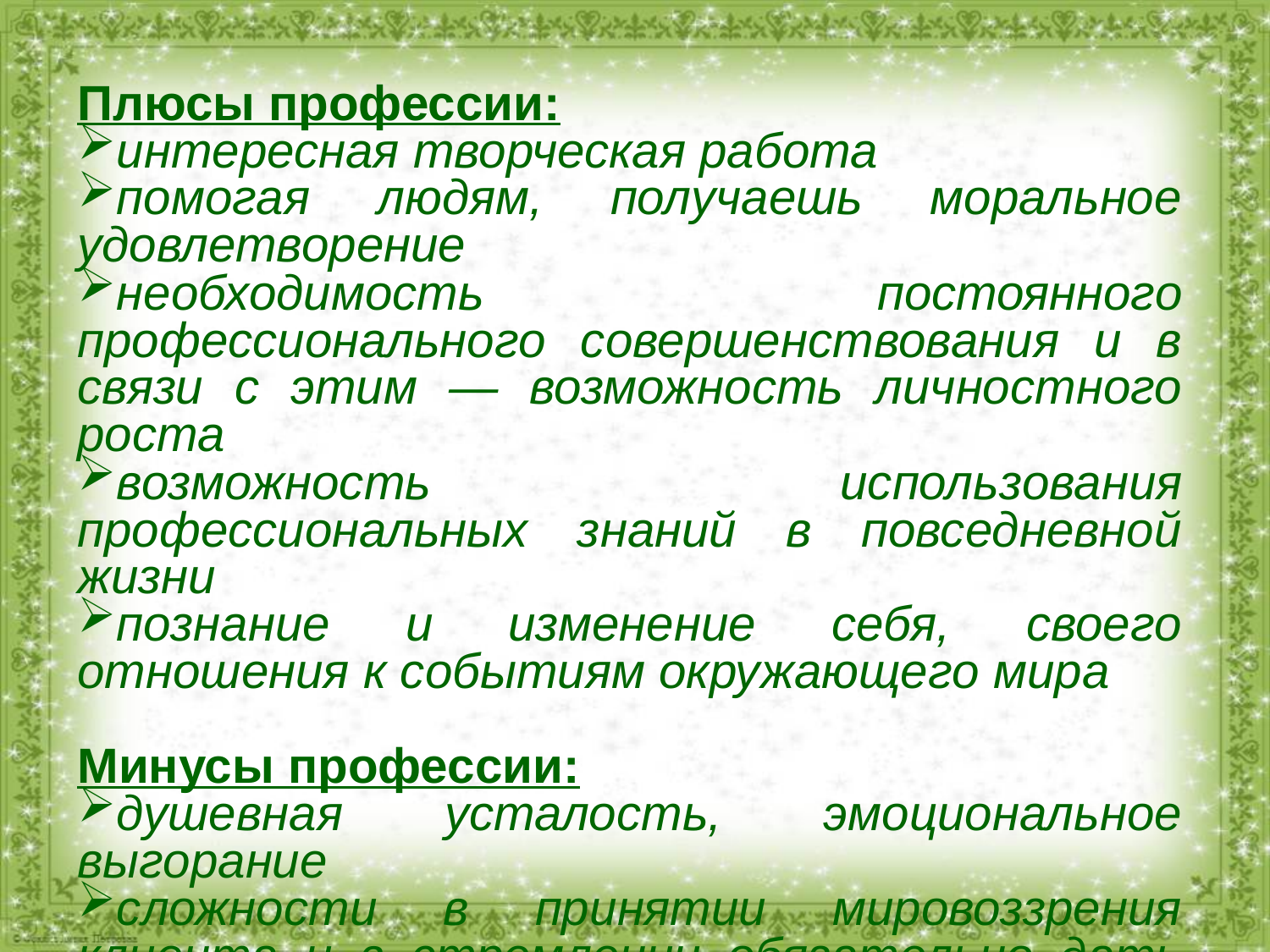

Плюсы профессии:
интересная творческая работа
помогая людям, получаешь моральное удовлетворение
необходимость постоянного профессионального совершенствования и в связи с этим — возможность личностного роста
возможность использования профессиональных знаний в повседневной жизни
познание и изменение себя, своего отношения к событиям окружающего мира

Минусы профессии:
душевная усталость, эмоциональное выгорание
сложности в принятии мировоззрения клиента и в стремлении обязательно дать полезный совет
переживание проблем клиента как своих собственных